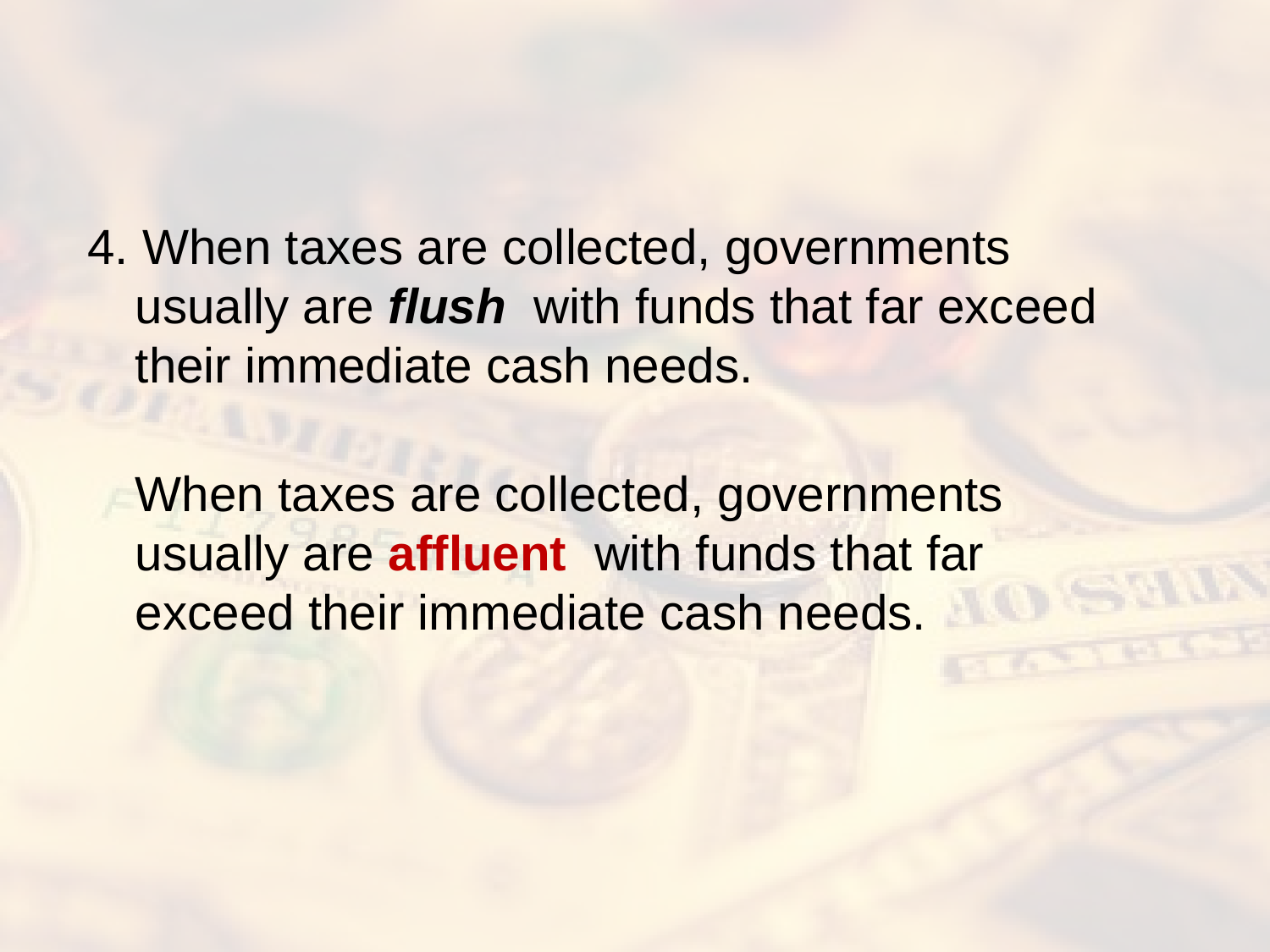

4. When taxes are collected, governments usually are flush  with funds that far exceed their immediate cash needs.
When taxes are collected, governments usually are affluent  with funds that far exceed their immediate cash needs.

#